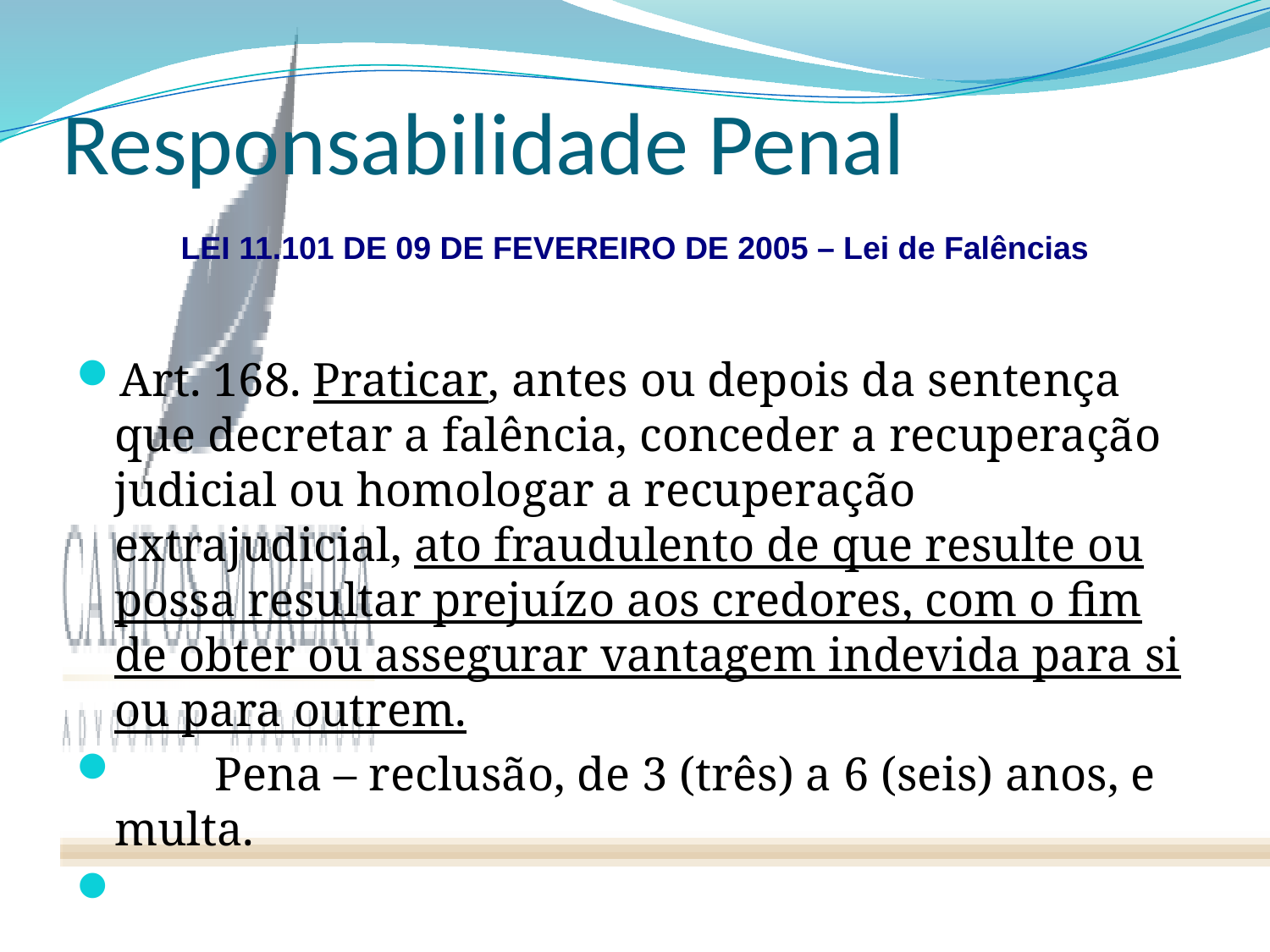

# Responsabilidade Penal
LEI 11.101 DE 09 DE FEVEREIRO DE 2005 – Lei de Falências

Art. 168. Praticar, antes ou depois da sentença que decretar a falência, conceder a recuperação judicial ou homologar a recuperação extrajudicial, ato fraudulento de que resulte ou possa resultar prejuízo aos credores, com o fim de obter ou assegurar vantagem indevida para si ou para outrem.
        Pena – reclusão, de 3 (três) a 6 (seis) anos, e multa.